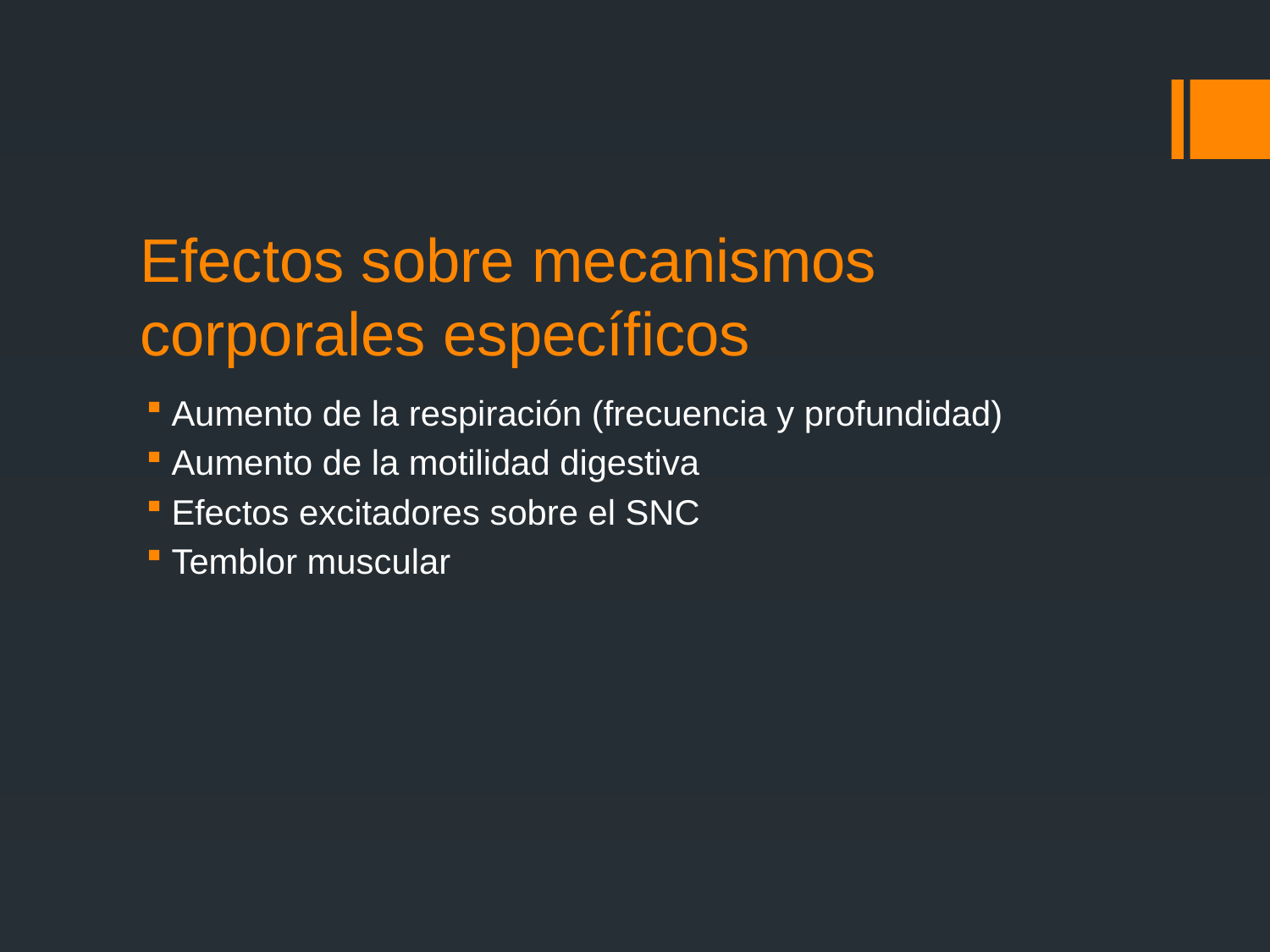

# Efectos sobre mecanismos corporales específicos
Aumento de la respiración (frecuencia y profundidad)
Aumento de la motilidad digestiva
Efectos excitadores sobre el SNC
Temblor muscular